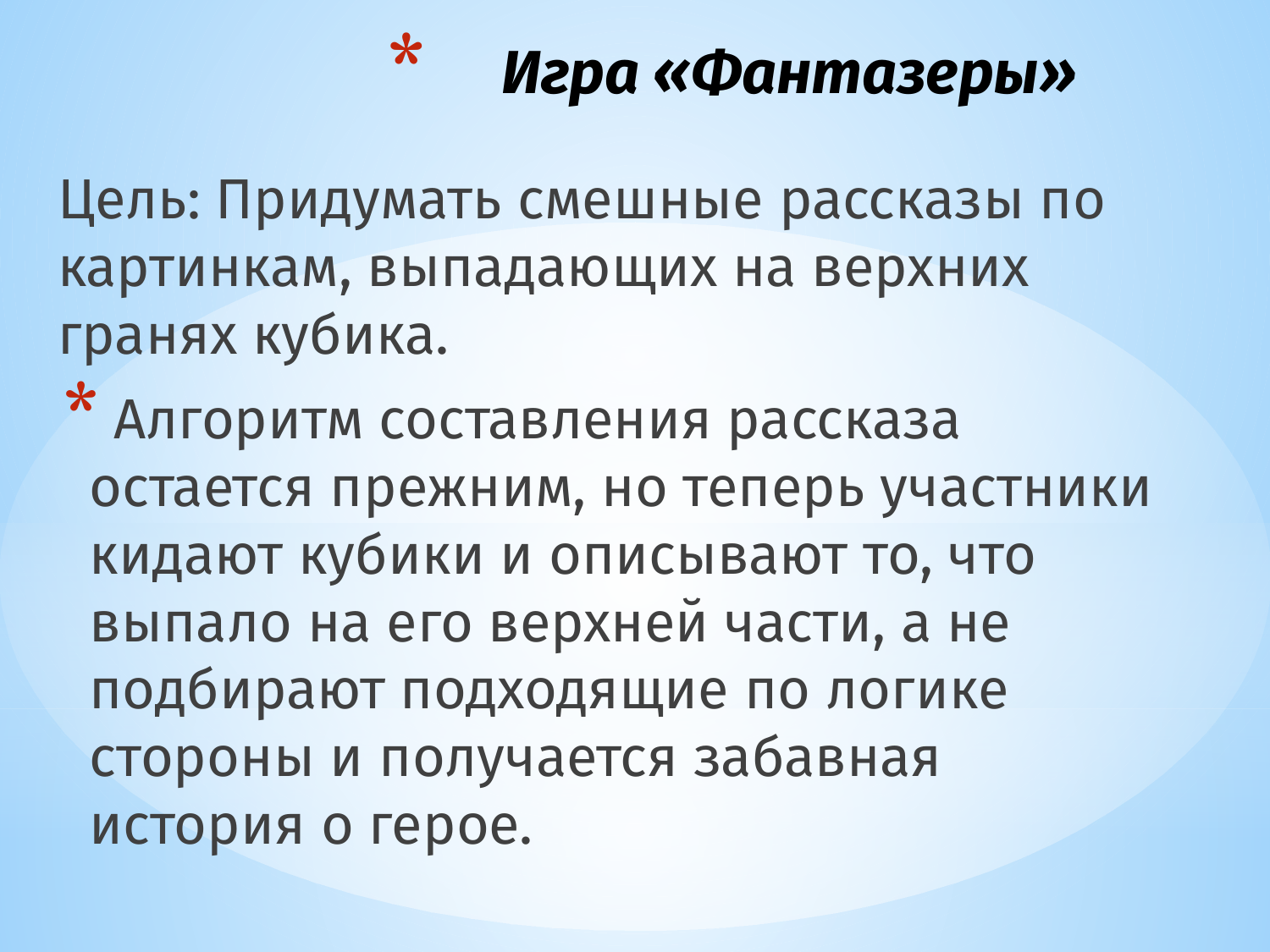

# Игра «Фантазеры»
Цель: Придумать смешные рассказы по картинкам, выпадающих на верхних гранях кубика.
 Алгоритм составления рассказа остается прежним, но теперь участники кидают кубики и описывают то, что выпало на его верхней части, а не подбирают подходящие по логике стороны и получается забавная история о герое.